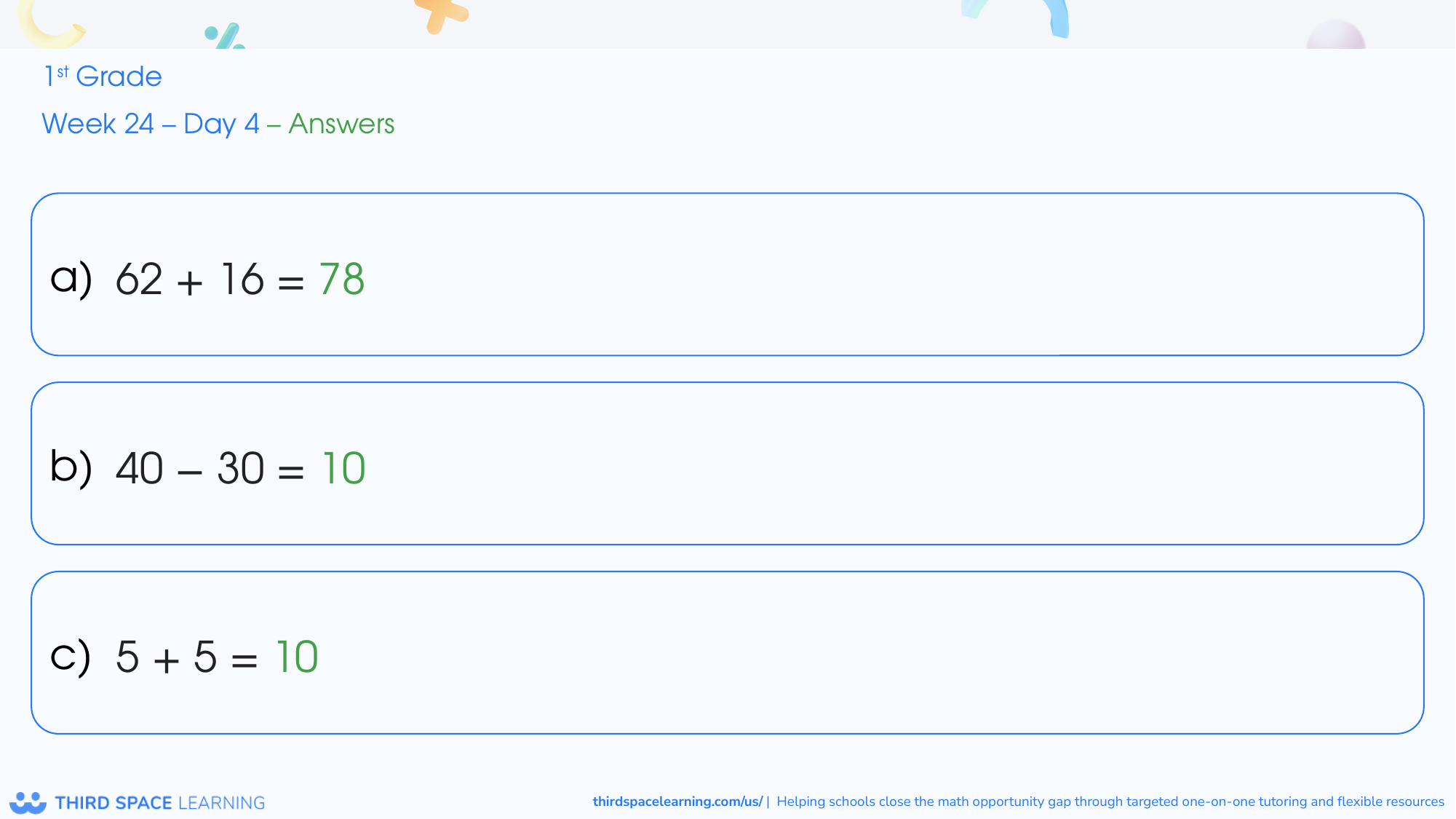

1st Grade
Week 24 – Day 4 – Answers
62 + 16 = 78
40 − 30 = 10
5 + 5 = 10